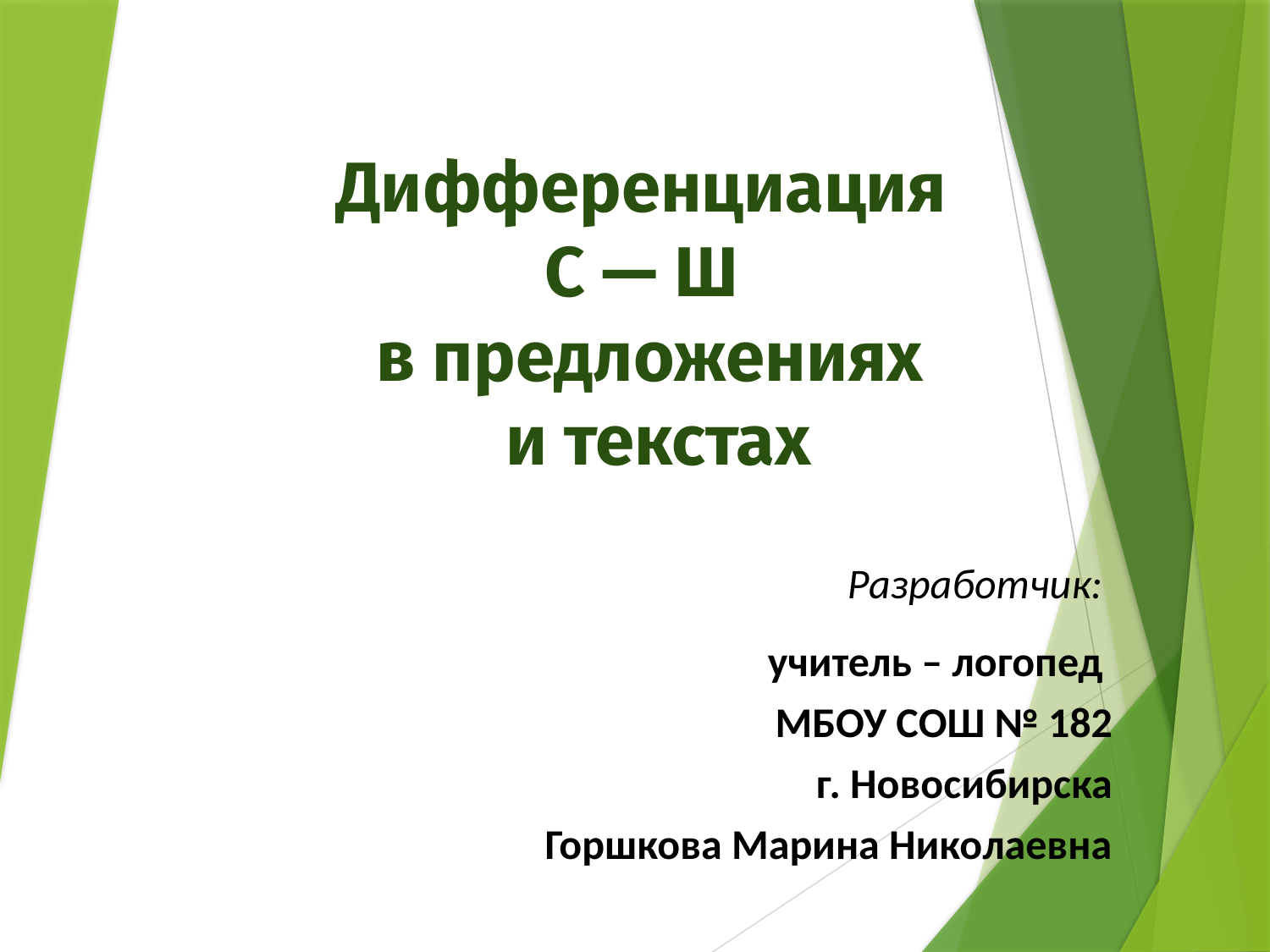

# Дифференциация C — Ш в предложениях и текстах
Разработчик:
учитель – логопед
МБОУ СОШ № 182
г. Новосибирска
Горшкова Марина Николаевна